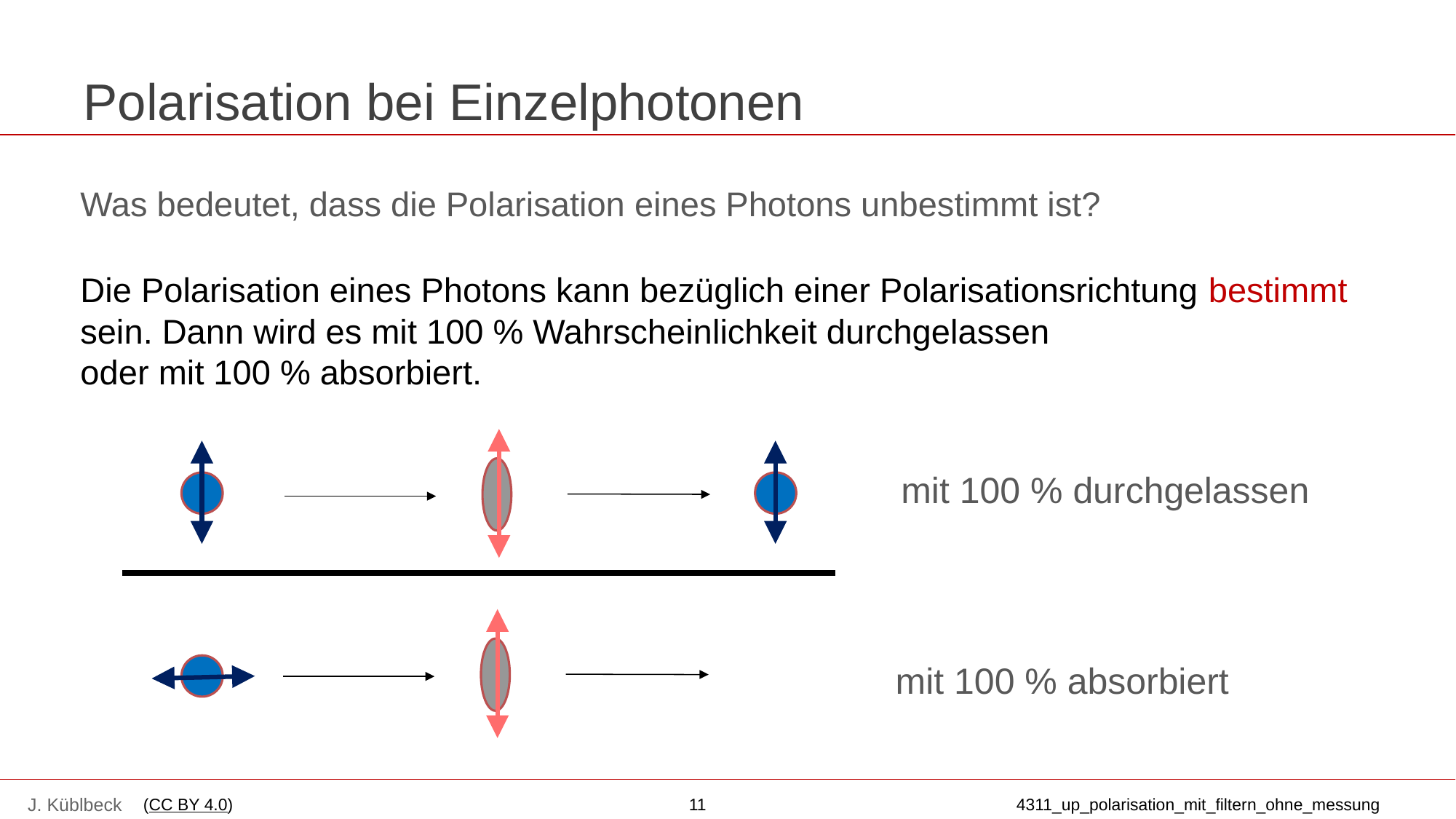

# Polarisation bei Einzelphotonen
Was bedeutet, dass die Polarisation eines Photons unbestimmt ist?
Die Polarisation eines Photons kann bezüglich einer Polarisationsrichtung bestimmt sein. Dann wird es mit 100 % Wahrscheinlichkeit durchgelassen
oder mit 100 % absorbiert.

mit 100 % durchgelassen

mit 100 % absorbiert